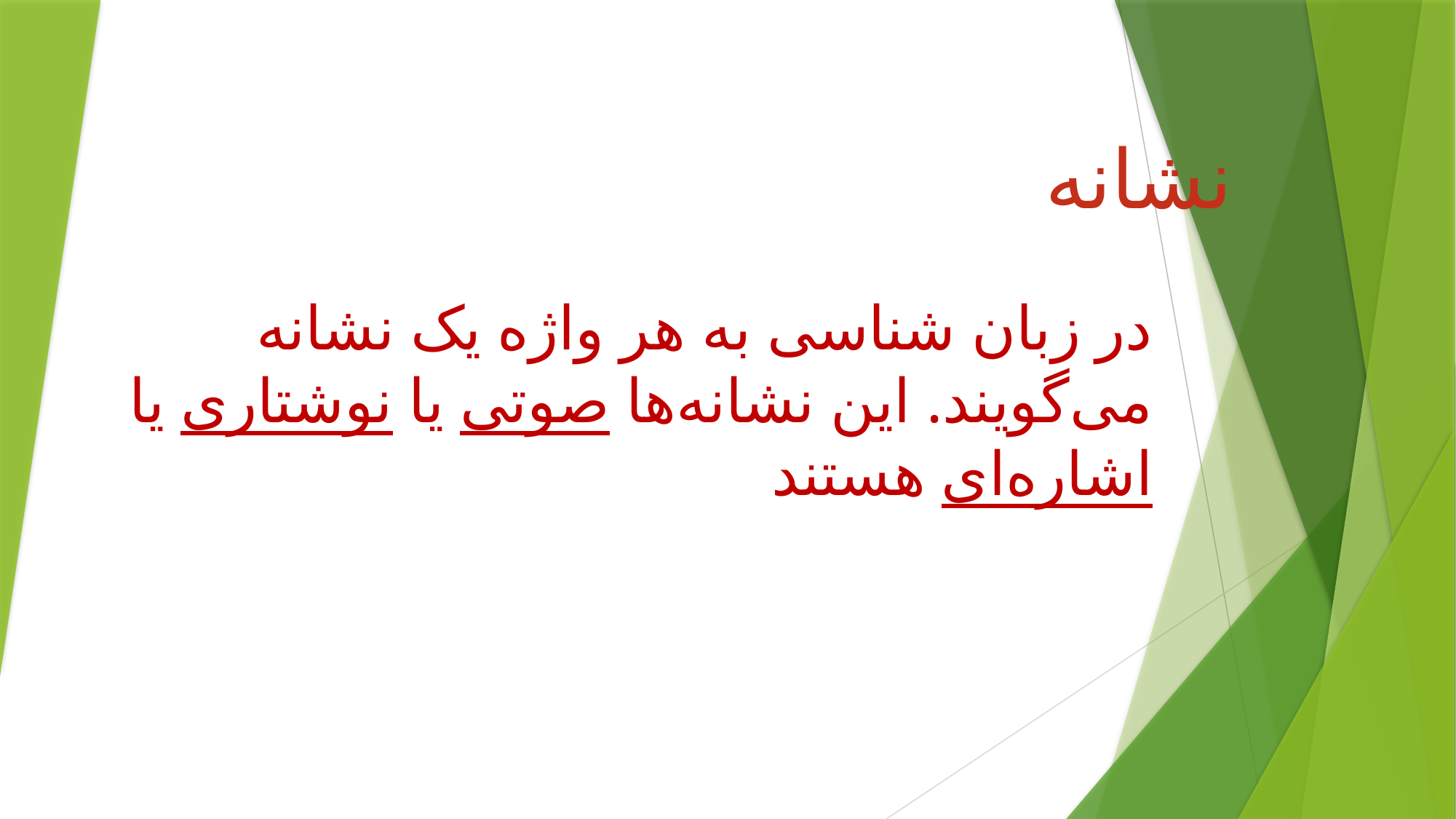

# نشانه
 در زبان شناسی به هر واژه یک نشانه می‌گویند. این نشانه‌ها صوتی یا نوشتاری یا اشاره‌ای هستند